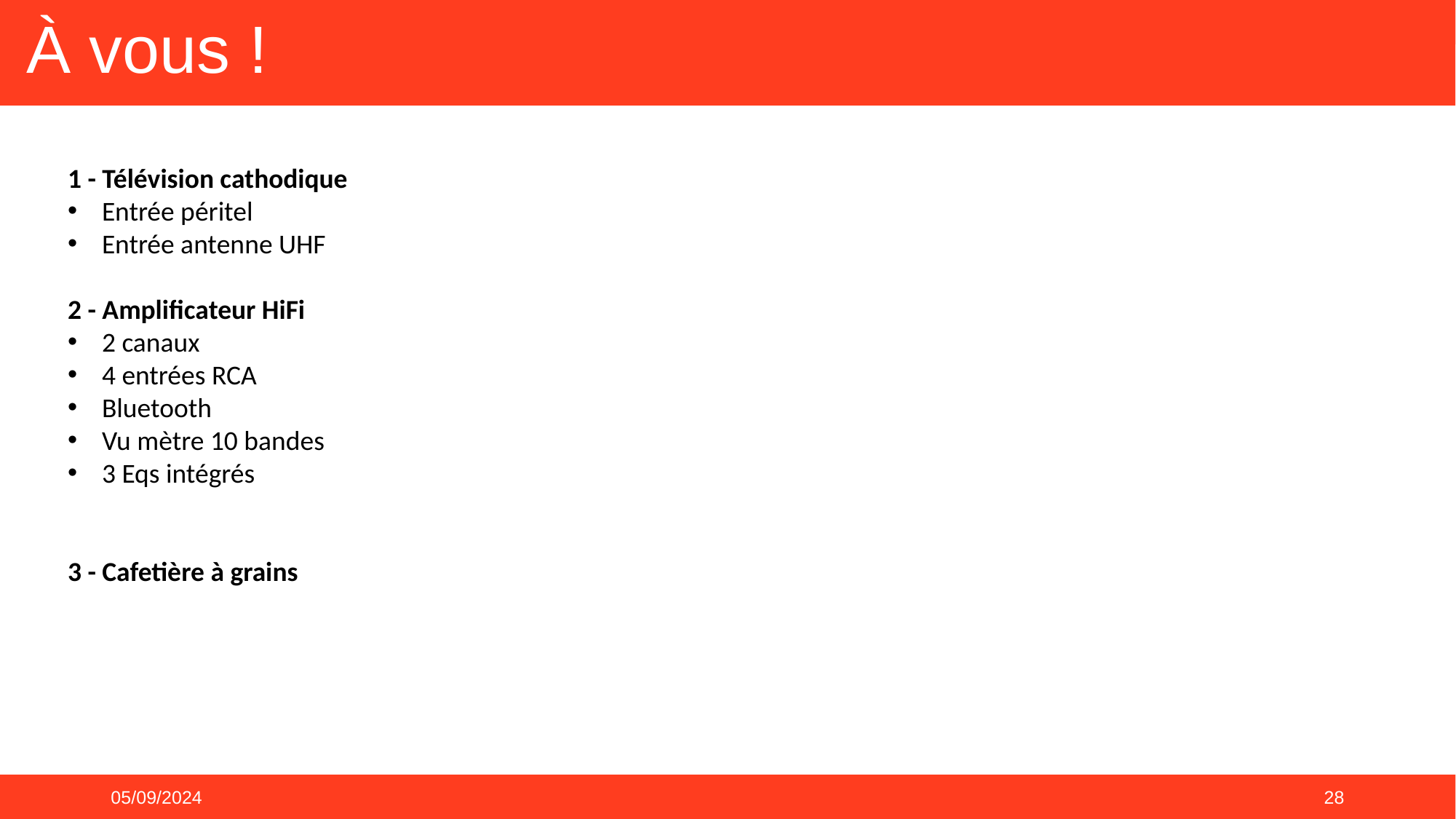

# À vous !
1 - Télévision cathodique
Entrée péritel
Entrée antenne UHF

2 - Amplificateur HiFi
2 canaux
4 entrées RCA
Bluetooth
Vu mètre 10 bandes
3 Eqs intégrés

3 - Cafetière à grains

05/09/2024

28